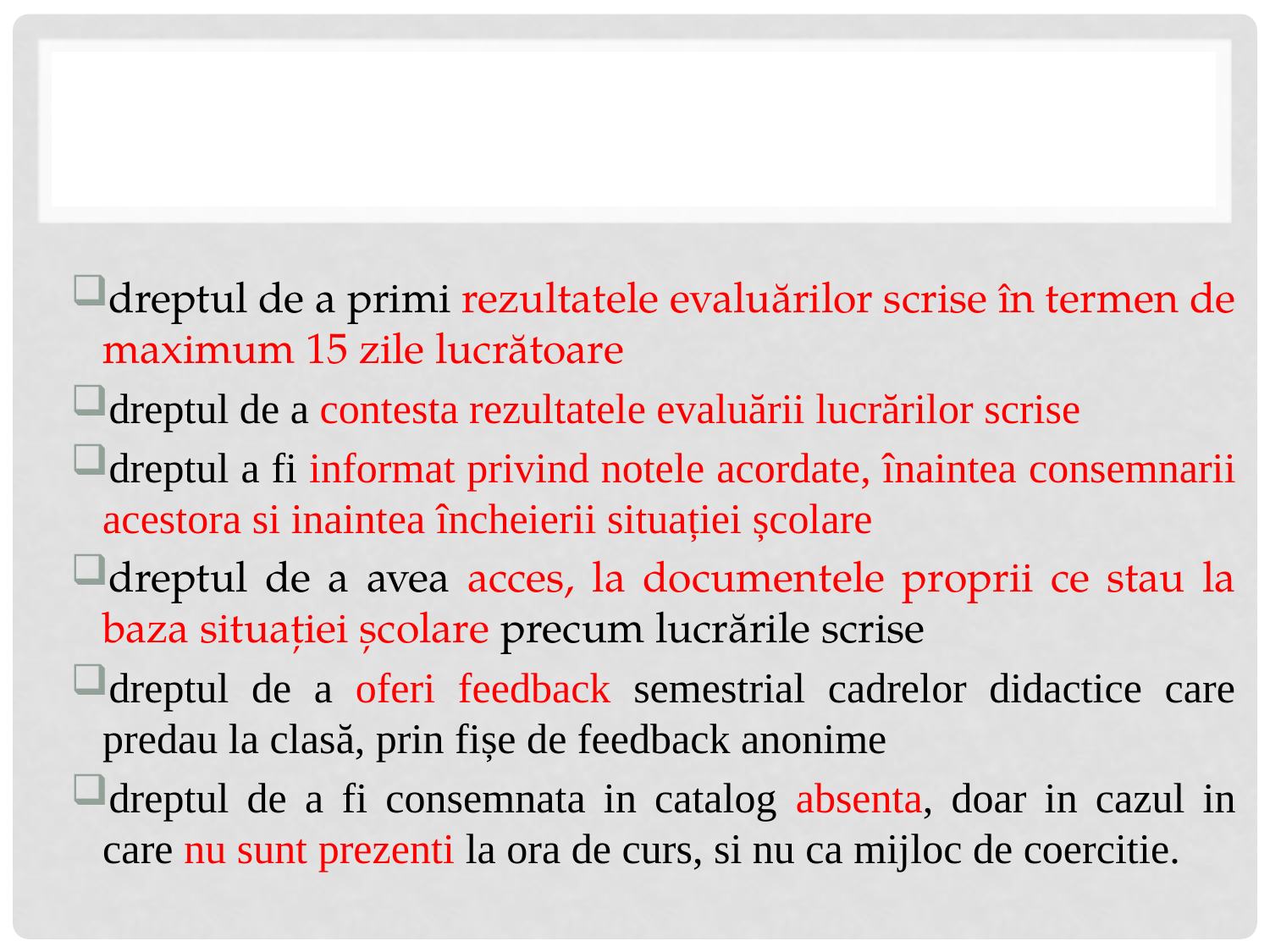

dreptul de a primi rezultatele evaluărilor scrise în termen de maximum 15 zile lucrătoare
dreptul de a contesta rezultatele evaluării lucrărilor scrise
dreptul a fi informat privind notele acordate, înaintea consemnarii acestora si inaintea încheierii situației școlare
dreptul de a avea acces, la documentele proprii ce stau la baza situației școlare precum lucrările scrise
dreptul de a oferi feedback semestrial cadrelor didactice care predau la clasă, prin fișe de feedback anonime
dreptul de a fi consemnata in catalog absenta, doar in cazul in care nu sunt prezenti la ora de curs, si nu ca mijloc de coercitie.